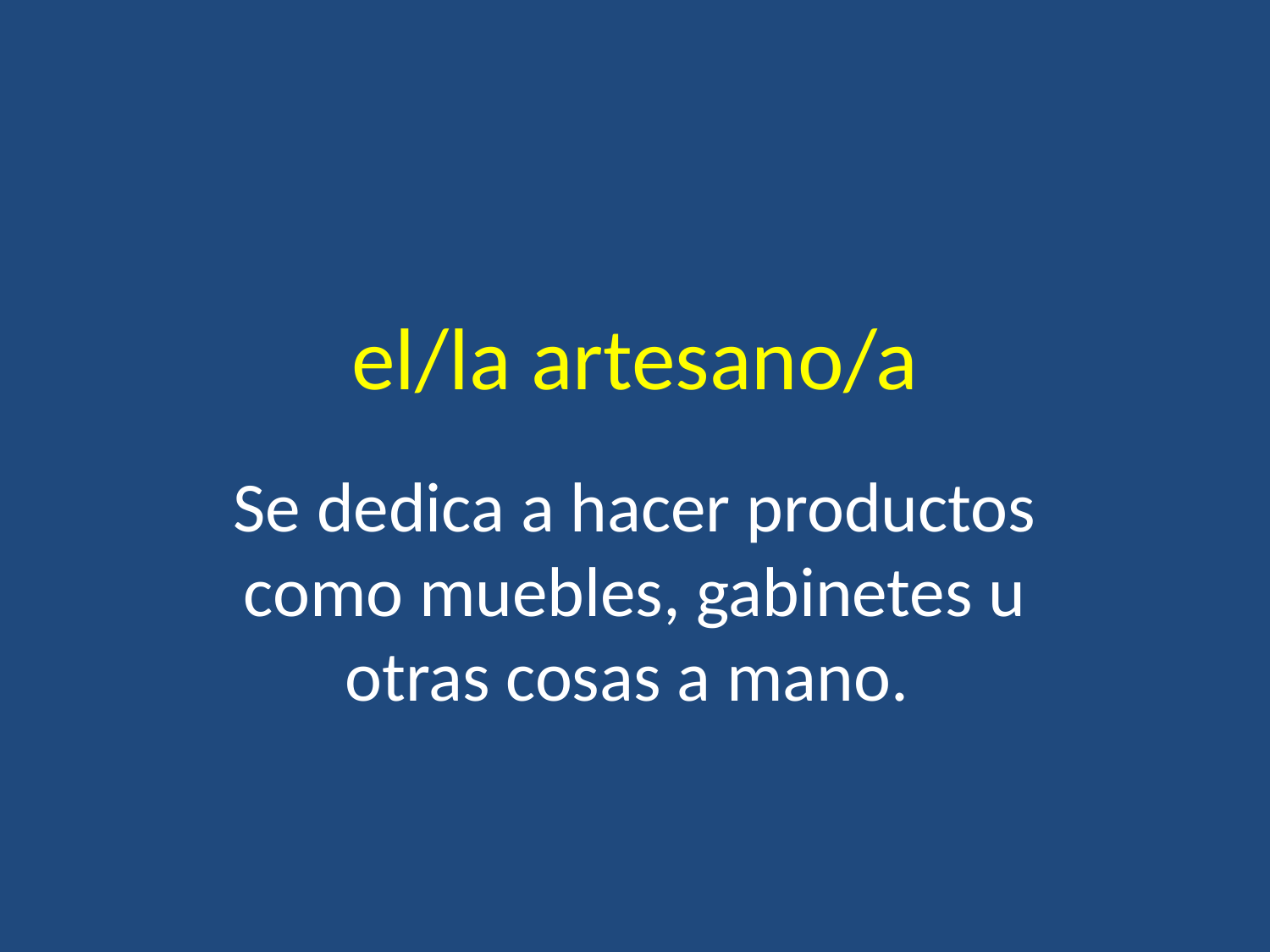

# el/la artesano/a
Se dedica a hacer productos como muebles, gabinetes u otras cosas a mano.